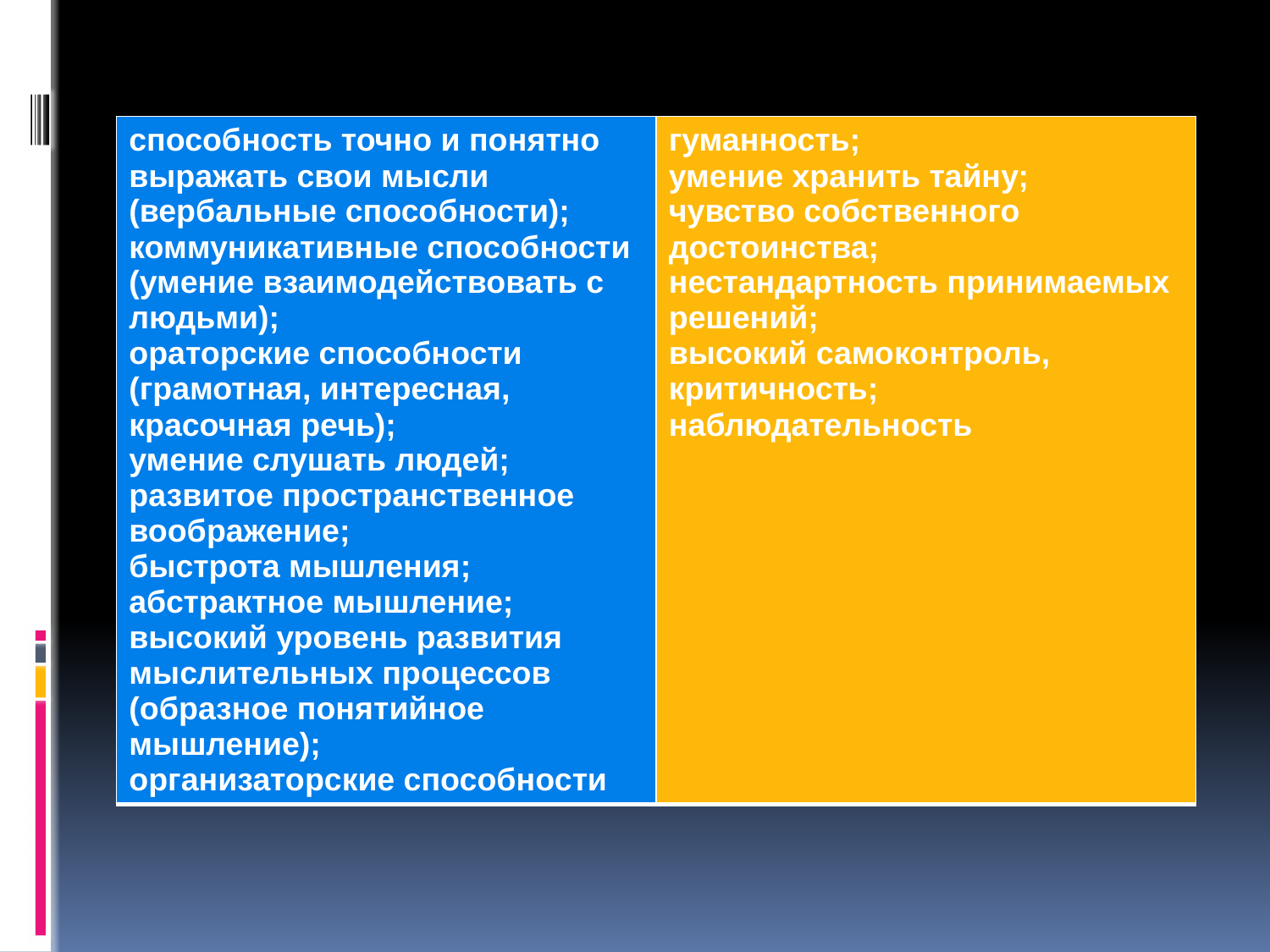

| способность точно и понятно выражать свои мысли (вербальные способности); коммуникативные способности (умение взаимодействовать с людьми); ораторские способности (грамотная, интересная, красочная речь); умение слушать людей; развитое пространственное воображение; быстрота мышления; абстрактное мышление; высокий уровень развития мыслительных процессов (образное понятийное мышление); организаторские способности | гуманность; умение хранить тайну; чувство собственного достоинства; нестандартность принимаемых решений; высокий самоконтроль, критичность; наблюдательность |
| --- | --- |